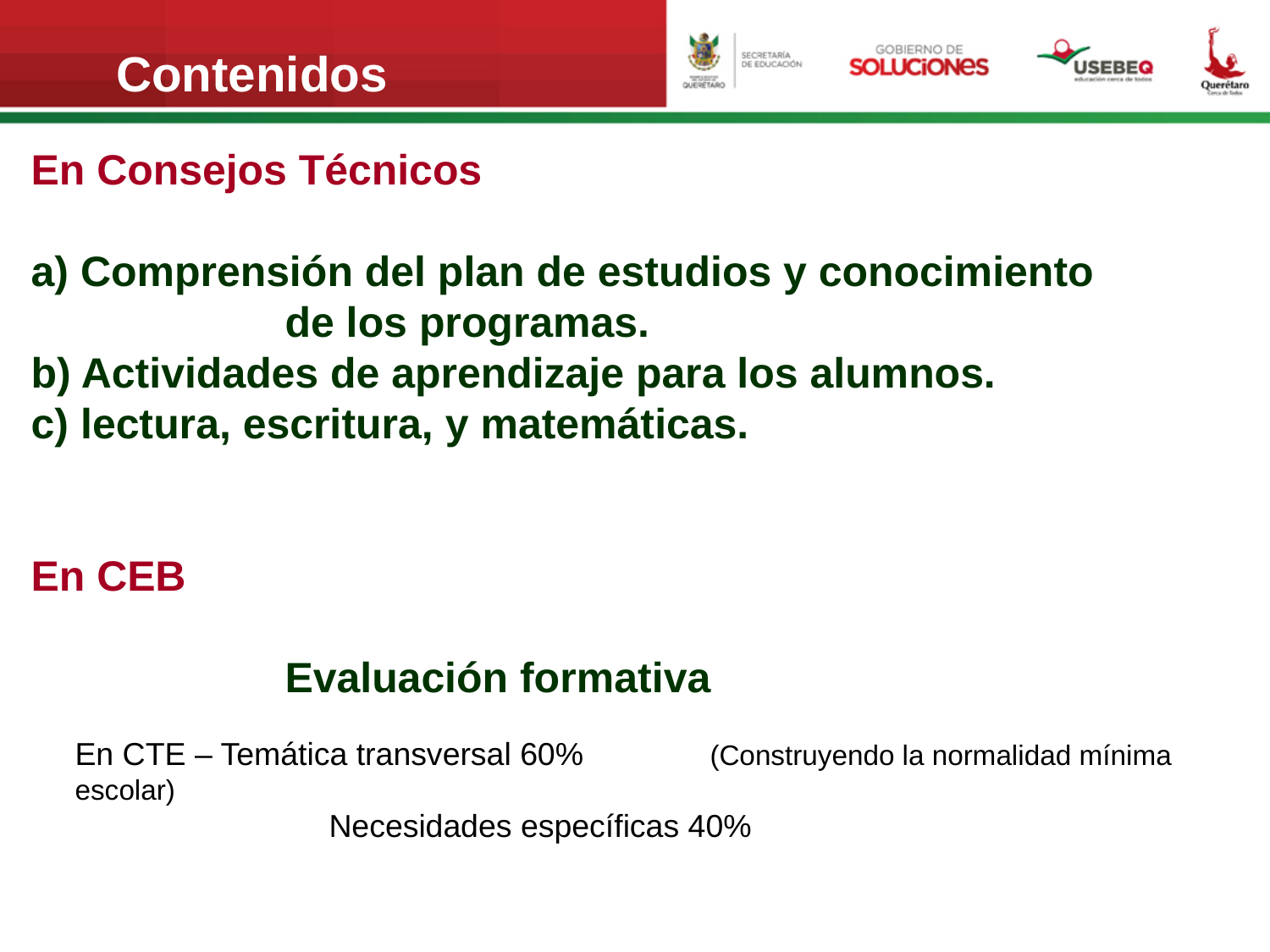

Contenidos
En Consejos Técnicos

a) Comprensión del plan de estudios y conocimiento 			de los programas.
b) Actividades de aprendizaje para los alumnos.
c) lectura, escritura, y matemáticas.

En CEB

		Evaluación formativa
En CTE – Temática transversal 60%     	(Construyendo la normalidad mínima escolar)
		Necesidades específicas 40%